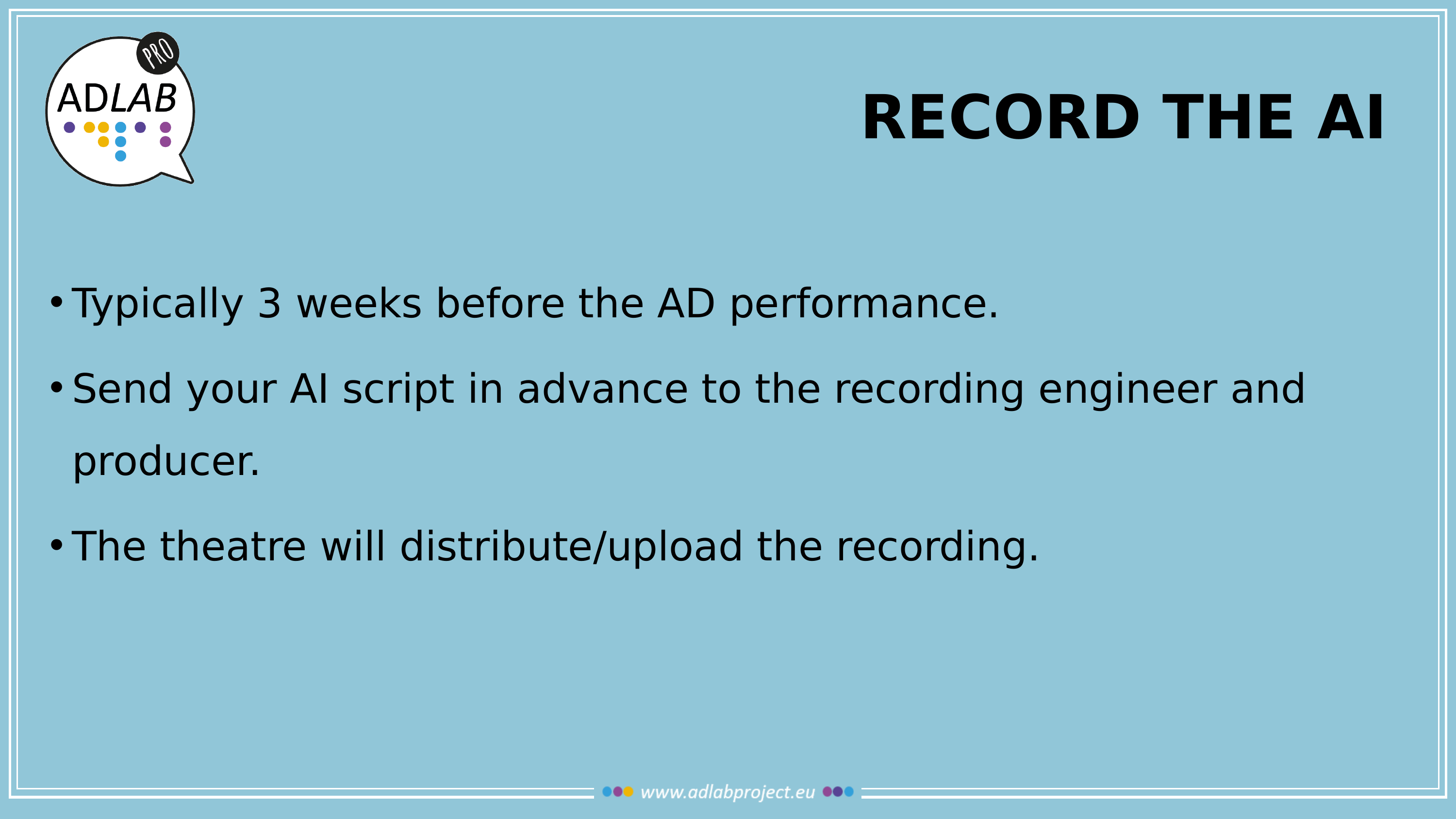

# Record the AI
Typically 3 weeks before the AD performance.
Send your AI script in advance to the recording engineer and producer.
The theatre will distribute/upload the recording.